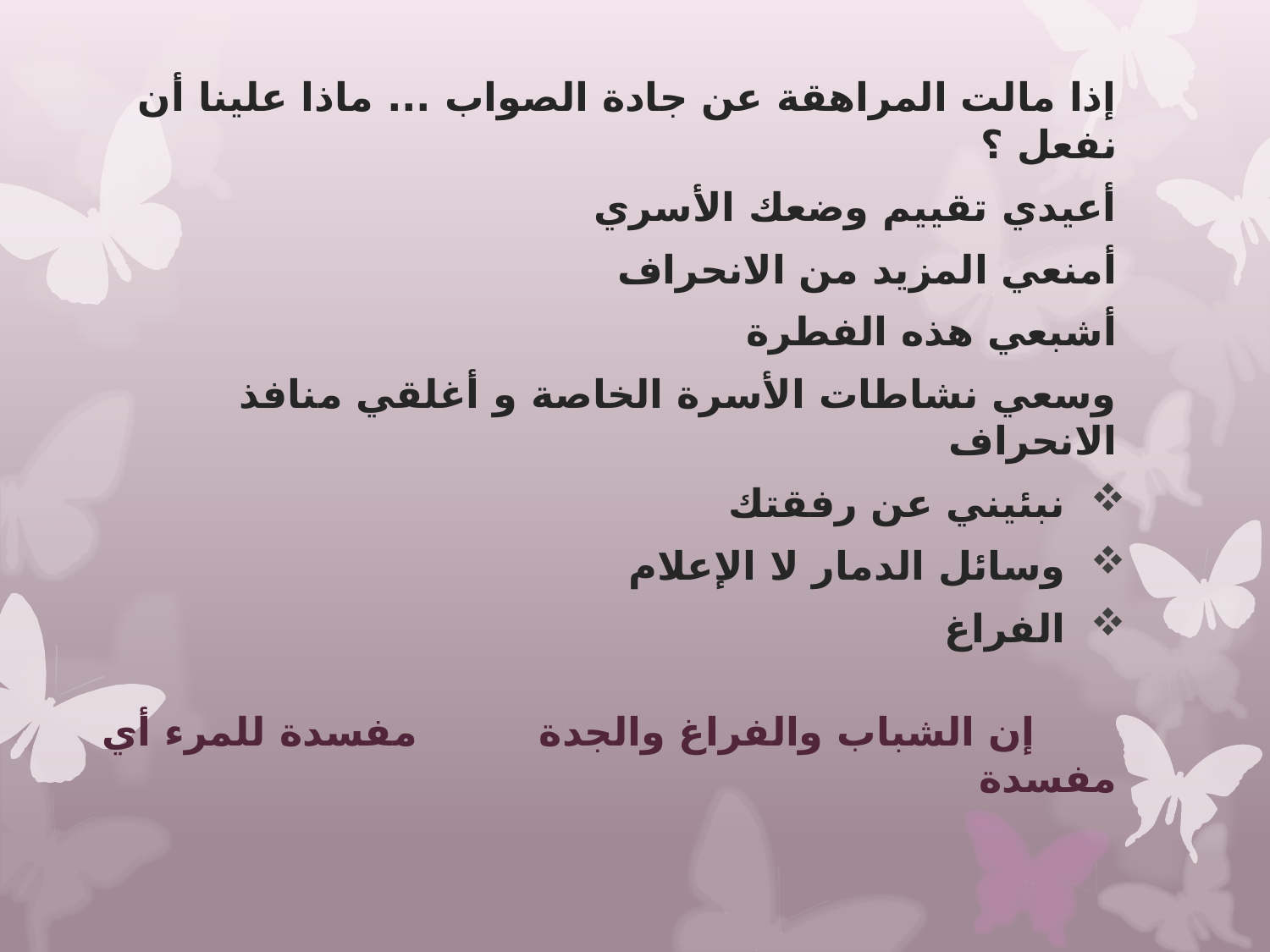

إذا مالت المراهقة عن جادة الصواب ... ماذا علينا أن نفعل ؟
أعيدي تقييم وضعك الأسري
أمنعي المزيد من الانحراف
أشبعي هذه الفطرة
وسعي نشاطات الأسرة الخاصة و أغلقي منافذ الانحراف
 نبئيني عن رفقتك
 وسائل الدمار لا الإعلام
 الفراغ

      إن الشباب والفراغ والجدة         مفسدة للمرء أي مفسدة

#